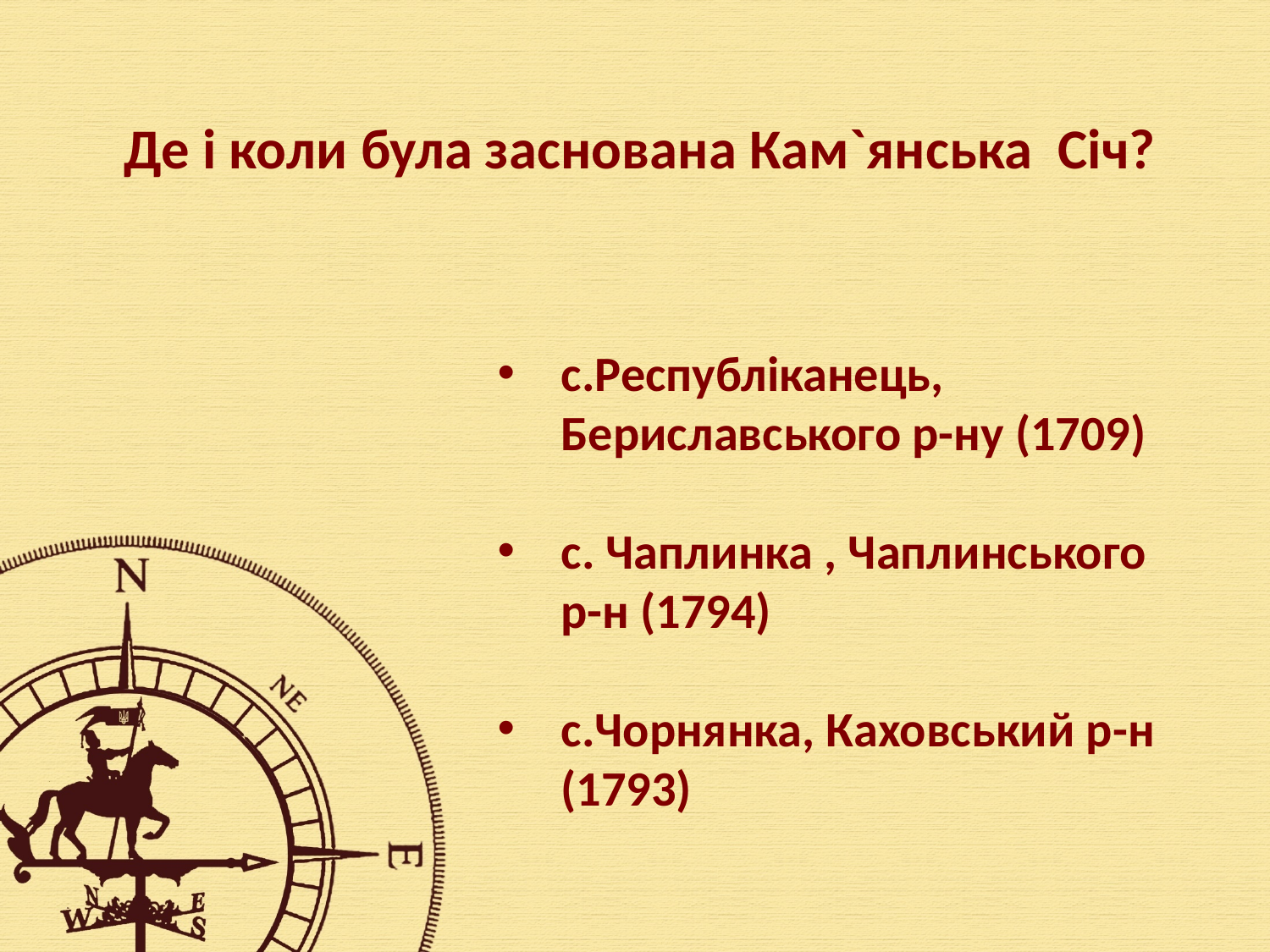

Де і коли була заснована Кам`янська  Січ?
с.Республіканець, Бериславського р-ну (1709)

c. Чаплинка , Чаплинського р-н (1794)

с.Чорнянка, Каховський р-н (1793)